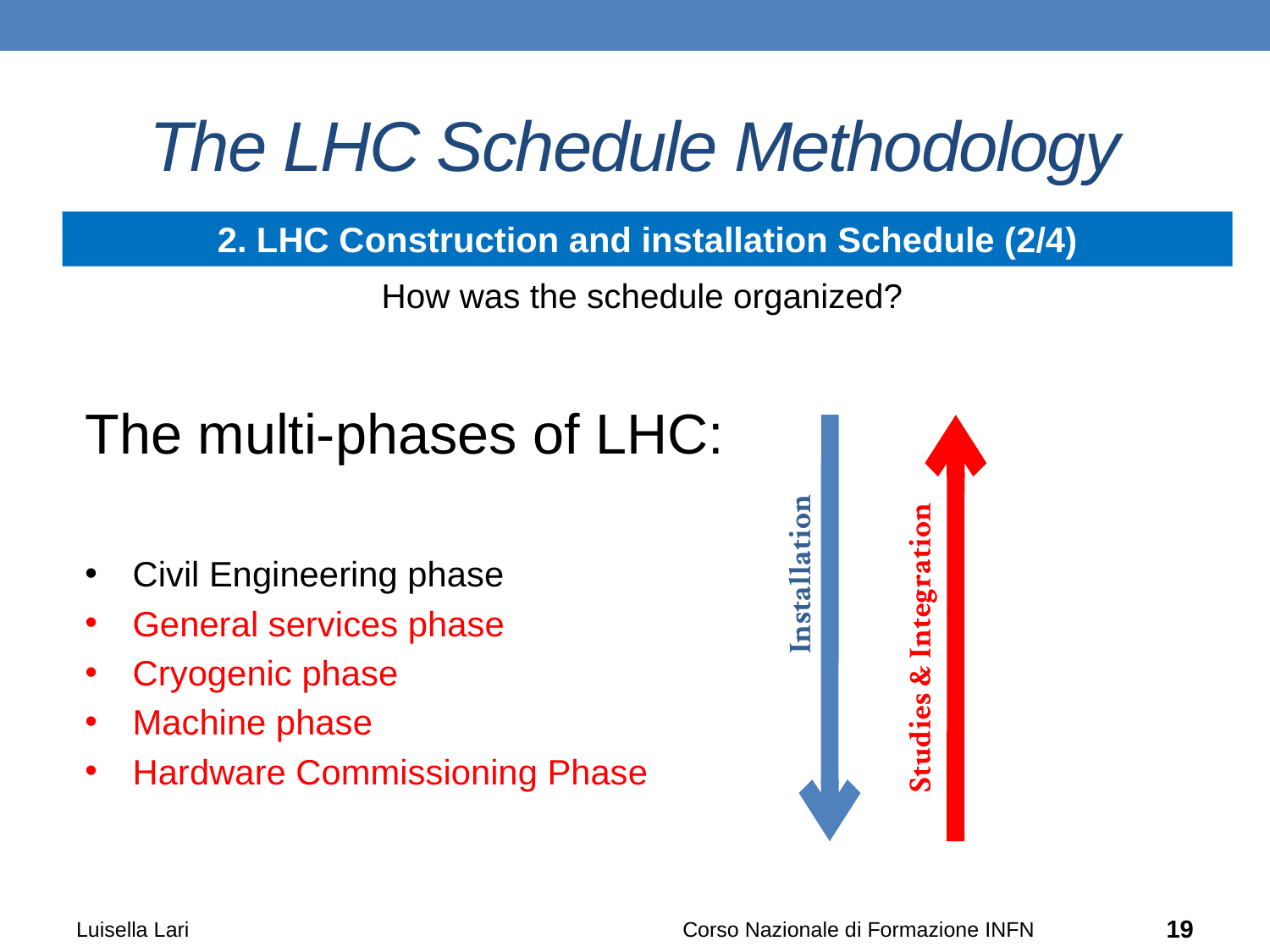

# The LHC Schedule Methodology
2. LHC Construction and installation Schedule (2/4)
How was the schedule organized?
The multi-phases of LHC:

Civil Engineering phase
General services phase
Cryogenic phase
Machine phase
Hardware Commissioning Phase
Installation
Studies & Integration
Luisella Lari
Corso Nazionale di Formazione INFN
19